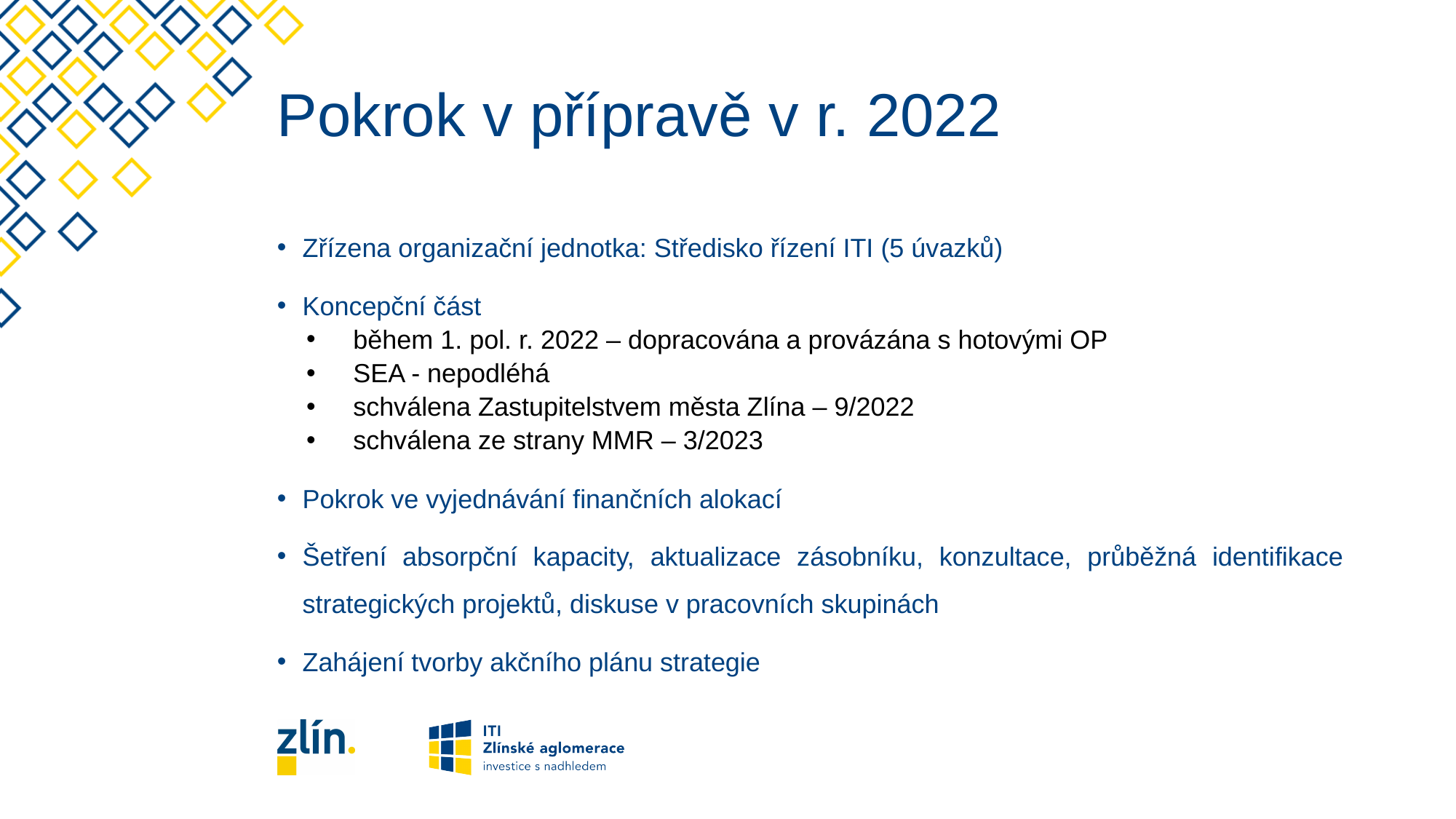

# Pokrok v přípravě v r. 2022
Zřízena organizační jednotka: Středisko řízení ITI (5 úvazků)
Koncepční část
během 1. pol. r. 2022 – dopracována a provázána s hotovými OP
SEA - nepodléhá
schválena Zastupitelstvem města Zlína – 9/2022
schválena ze strany MMR – 3/2023
Pokrok ve vyjednávání finančních alokací
Šetření absorpční kapacity, aktualizace zásobníku, konzultace, průběžná identifikace strategických projektů, diskuse v pracovních skupinách
Zahájení tvorby akčního plánu strategie